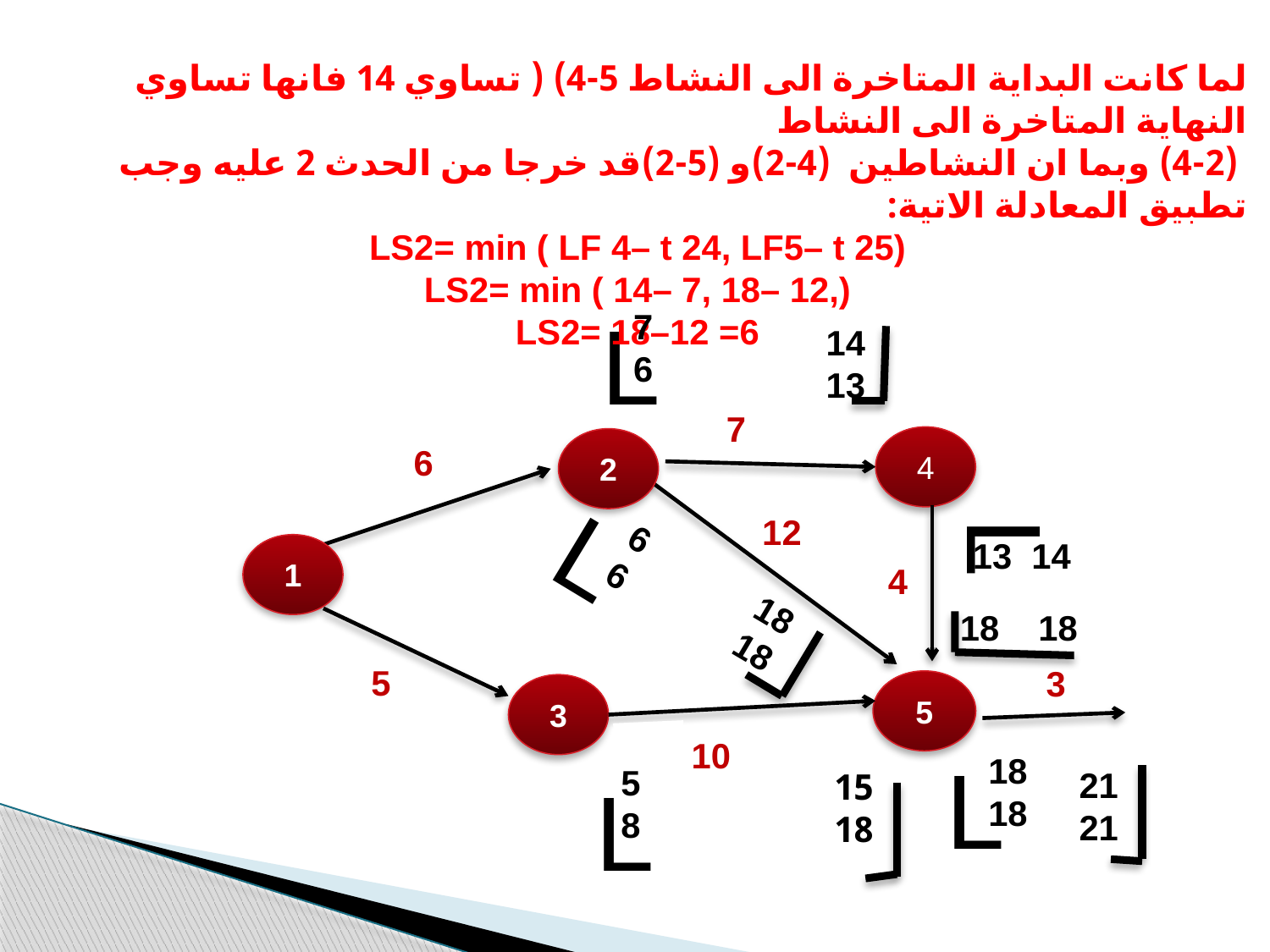

لما كانت البداية المتاخرة الى النشاط 5-4) ( تساوي 14 فانها تساوي النهاية المتاخرة الى النشاط
 (4-2) وبما ان النشاطين  (4-2)و (5-2)قد خرجا من الحدث 2 عليه وجب تطبيق المعادلة الاتية:
LS2= min ( LF 4– t 24, LF5– t 25)
LS2= min ( 14– 7, 18– 12,)
LS2= 18–12 =6
L
7
6
14
13
7
4
2
6
L
L
12
6
6
13  14
1
4
18
18
18    18
5
3
5
3

10
L
18
18
5
8
21
21
L
15
18